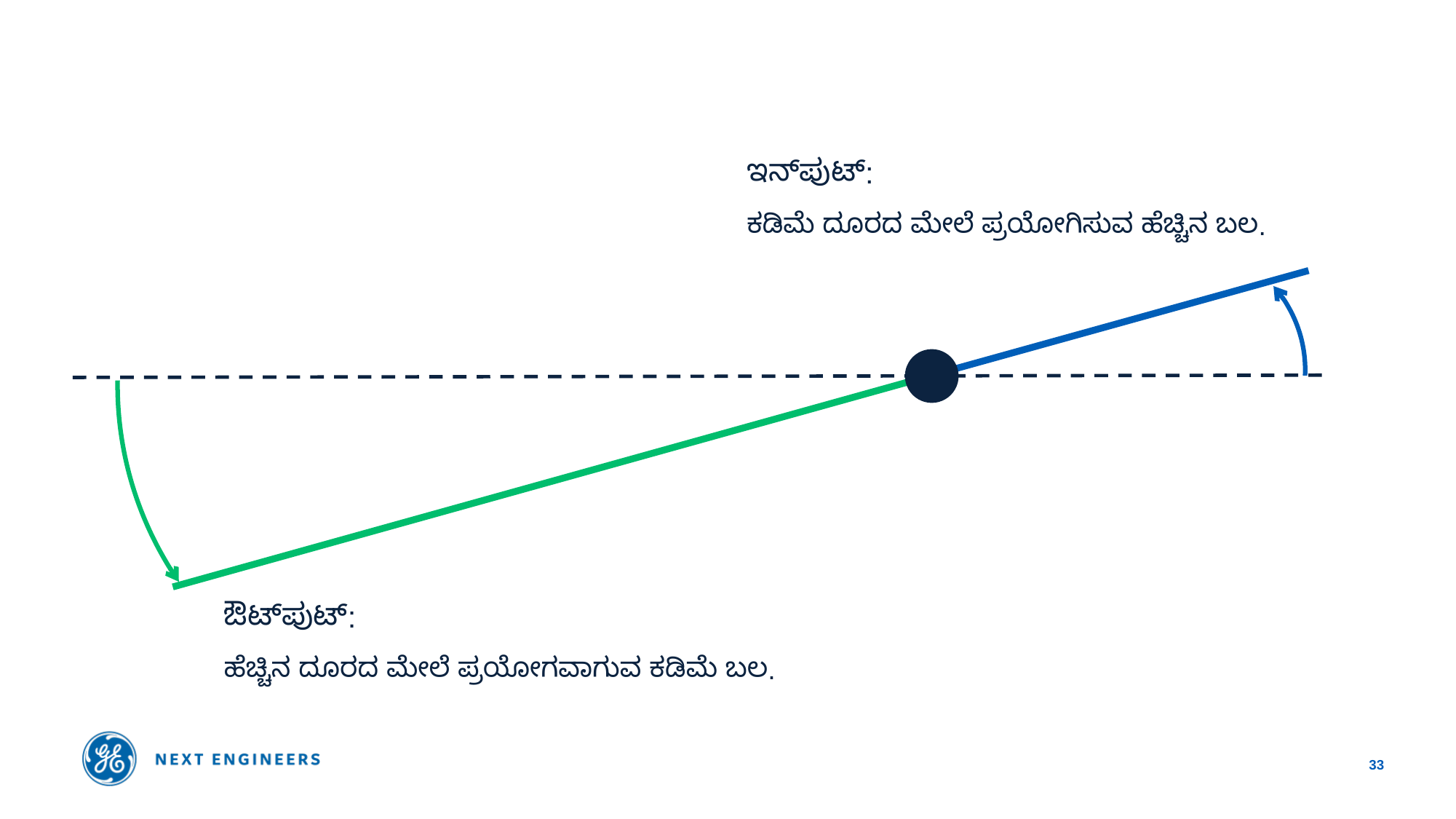

ಇನ್‌ಪುಟ್:
ಕಡಿಮೆ ದೂರದ ಮೇಲೆ ಪ್ರಯೋಗಿಸುವ ಹೆಚ್ಚಿನ ಬಲ.

ಔಟ್‌ಪುಟ್:
ಹೆಚ್ಚಿನ ದೂರದ ಮೇಲೆ ಪ್ರಯೋಗವಾಗುವ ಕಡಿಮೆ ಬಲ.
33